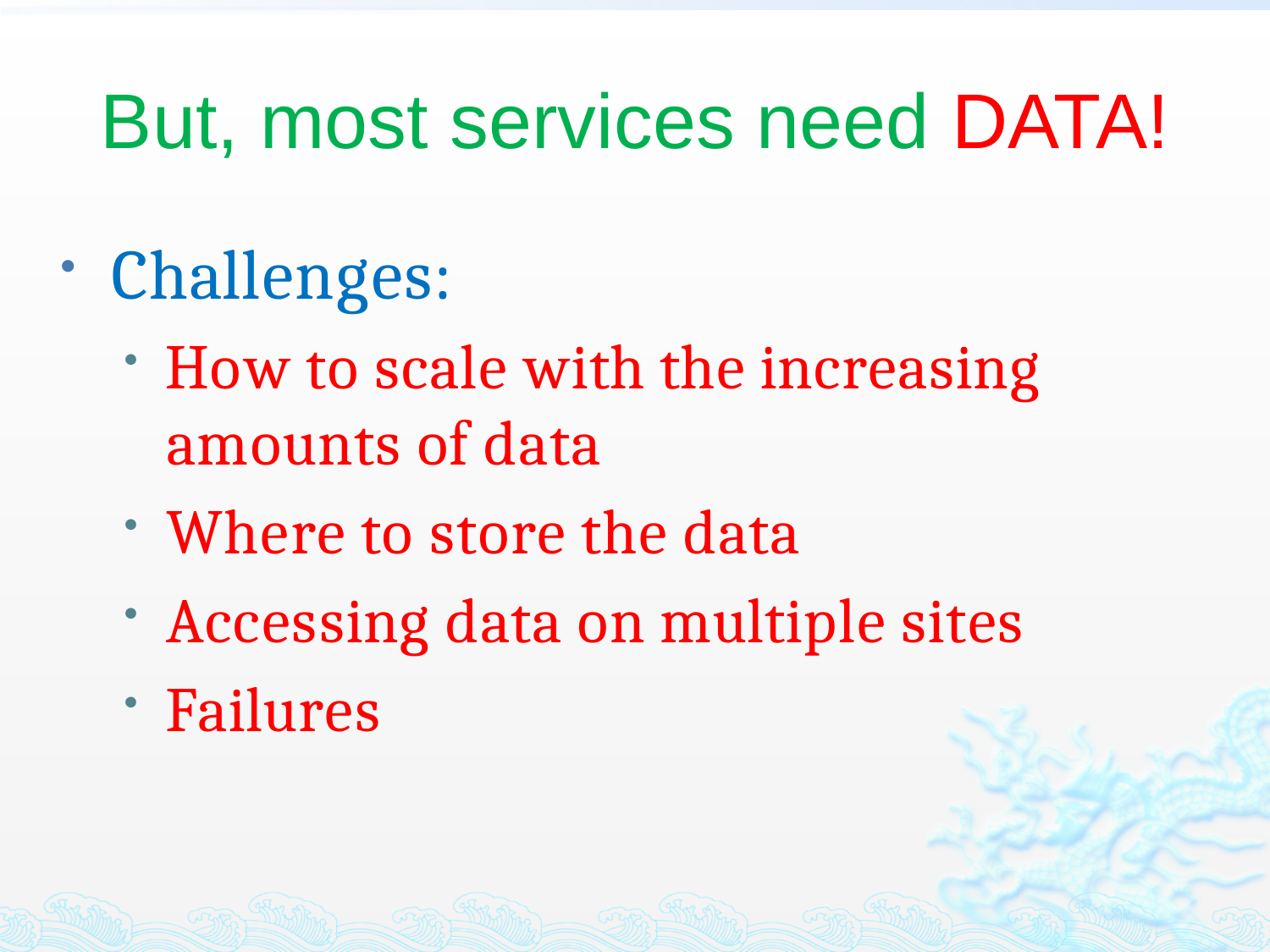

# But, most services need DATA!
Challenges:
How to scale with the increasing amounts of data
Where to store the data
Accessing data on multiple sites
Failures